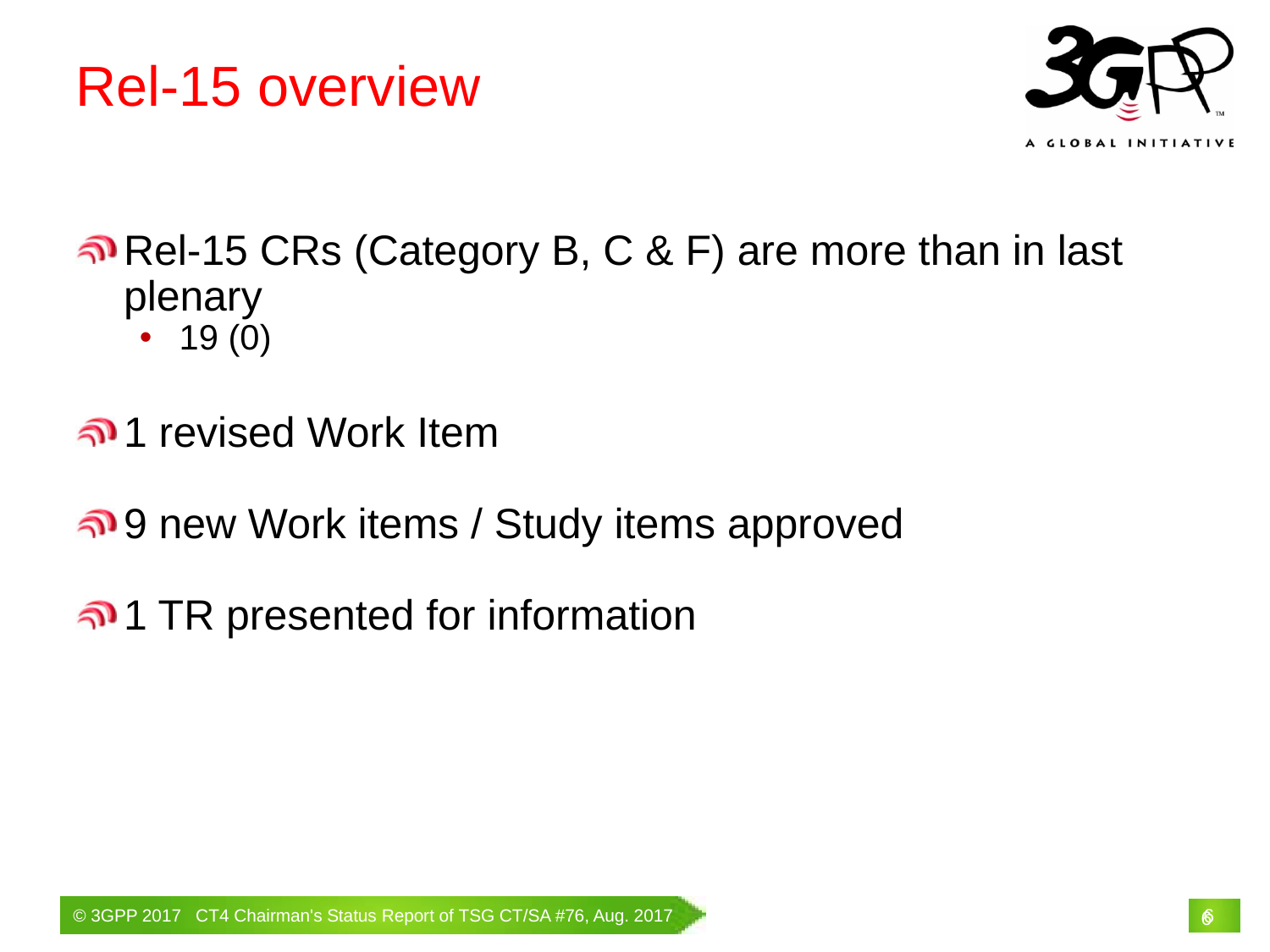

Rel-15 overview

Rel-15 CRs (Category B, C & F) are more than in last plenary
19 (0)

1 revised Work Item

9 new Work items / Study items approved

1 TR presented for information

# 6